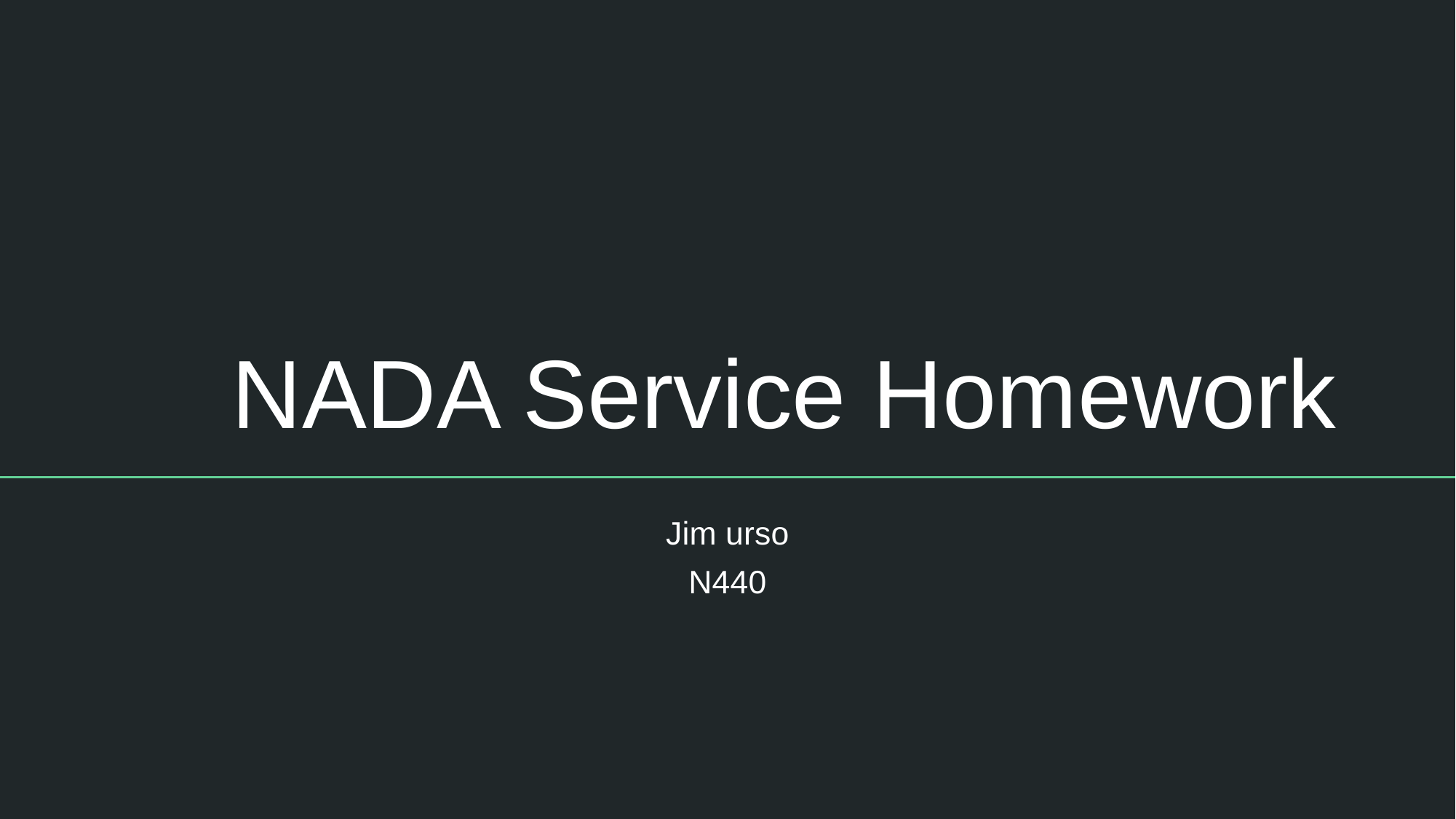

# NADA Service Homework
Jim urso
N440